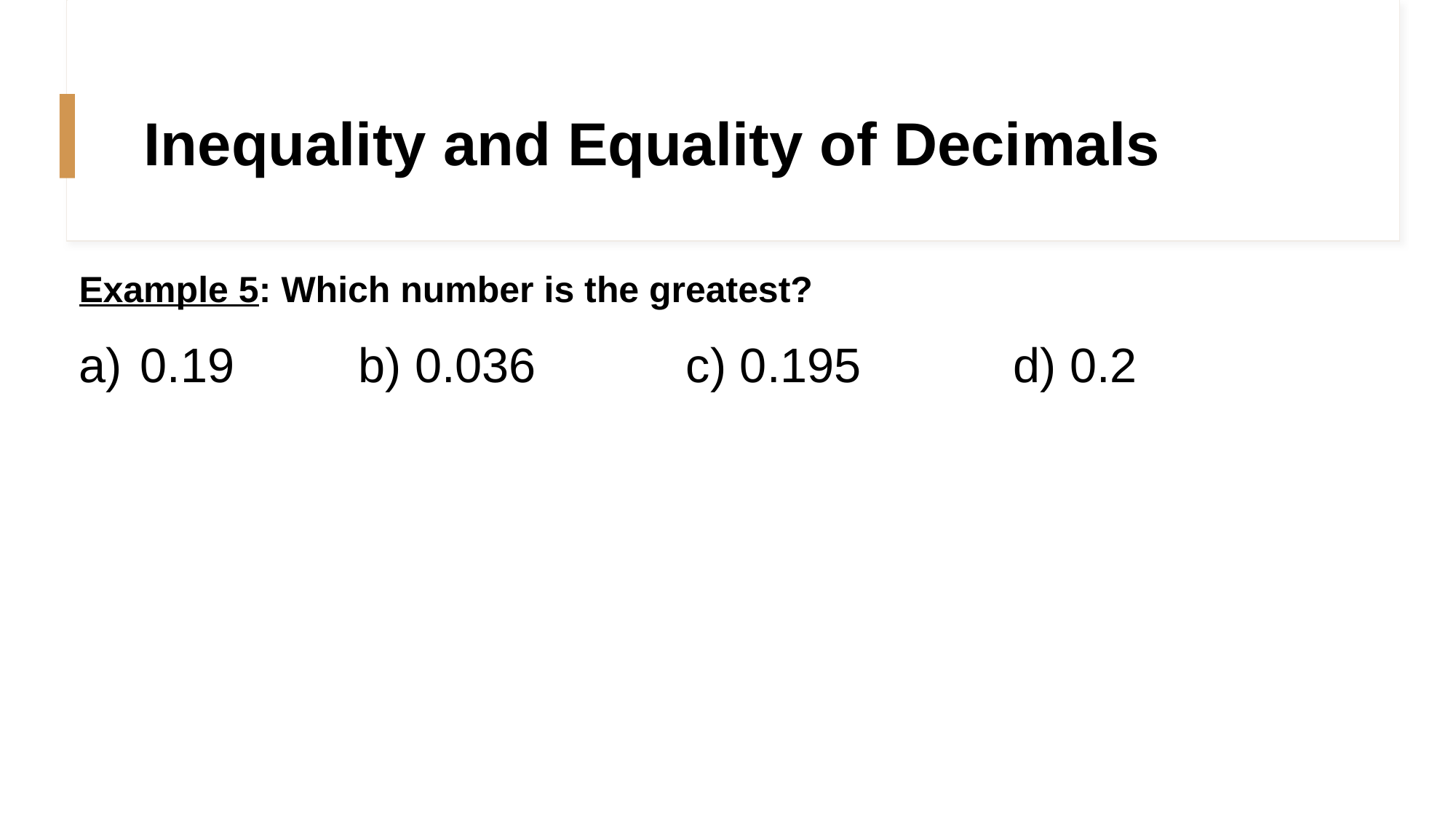

# Inequality and Equality of Decimals
Example 5: Which number is the greatest?
0.19		b) 0.036		c) 0.195		d) 0.2